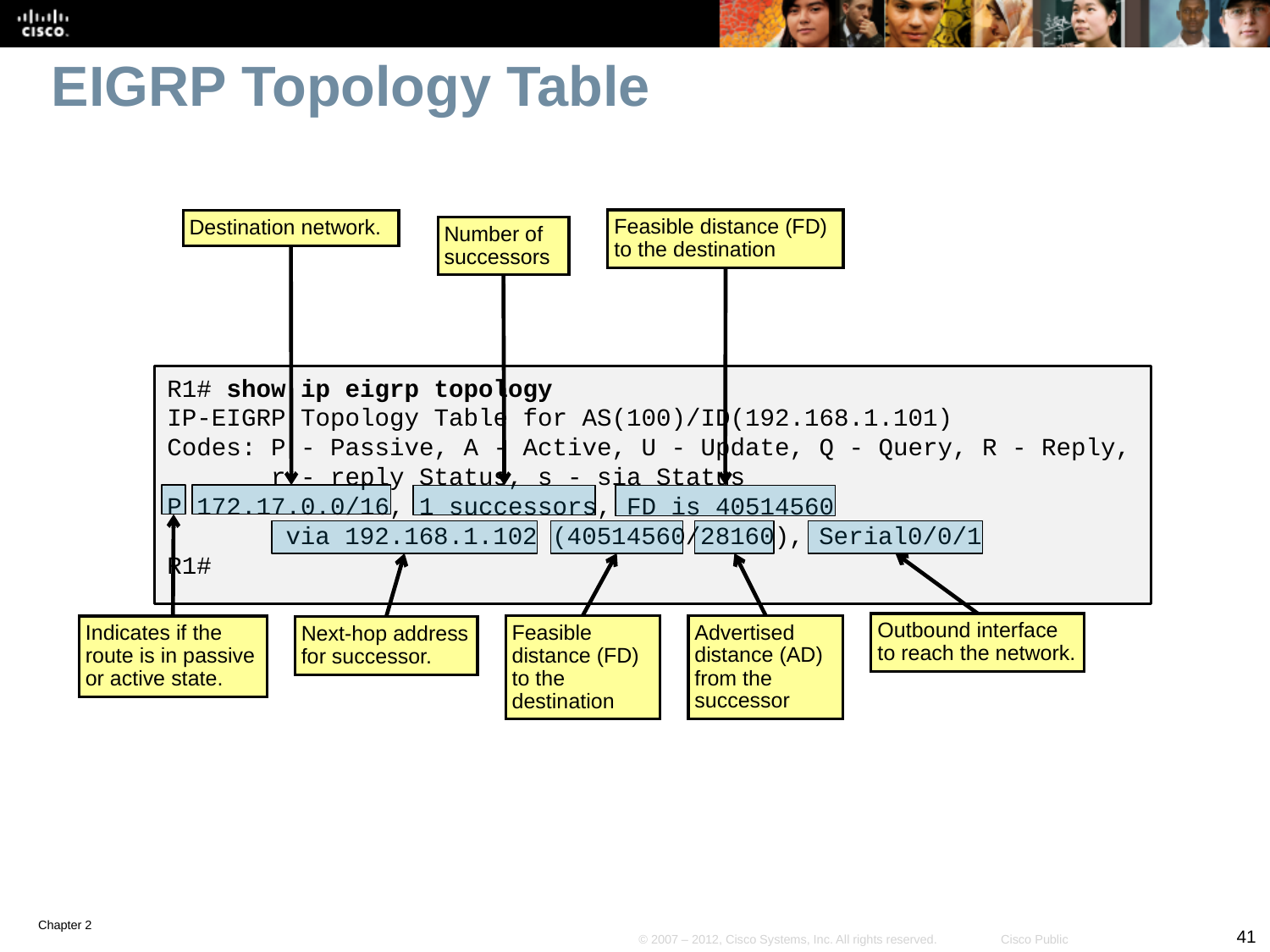

# EIGRP Topology Table
Feasible distance (FD) to the destination
Destination network.
Number of successors
R1# show ip eigrp topology
IP-EIGRP Topology Table for AS(100)/ID(192.168.1.101)
Codes: P - Passive, A - Active, U - Update, Q - Query, R - Reply,
       r - reply Status, s - sia Status
P 172.17.0.0/16, 1 successors, FD is 40514560
        via 192.168.1.102 (40514560/28160), Serial0/0/1
R1#

Outbound interface to reach the network.
Feasible distance (FD) to the destination
Advertised distance (AD) from the successor
Indicates if the route is in passive or active state.
Next-hop address for successor.